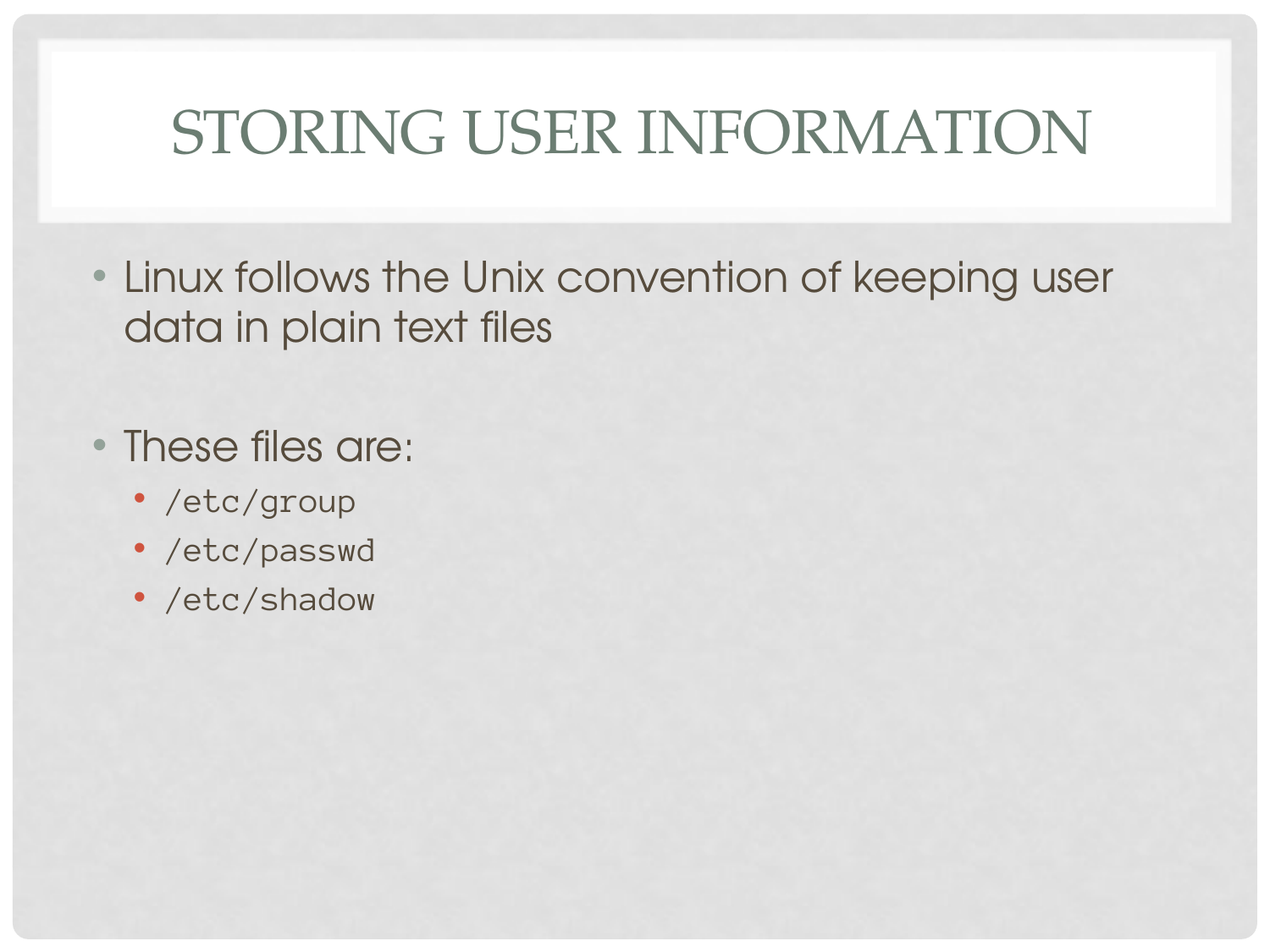

# Storing user information
Linux follows the Unix convention of keeping user data in plain text files

These files are:
/etc/group
/etc/passwd
/etc/shadow